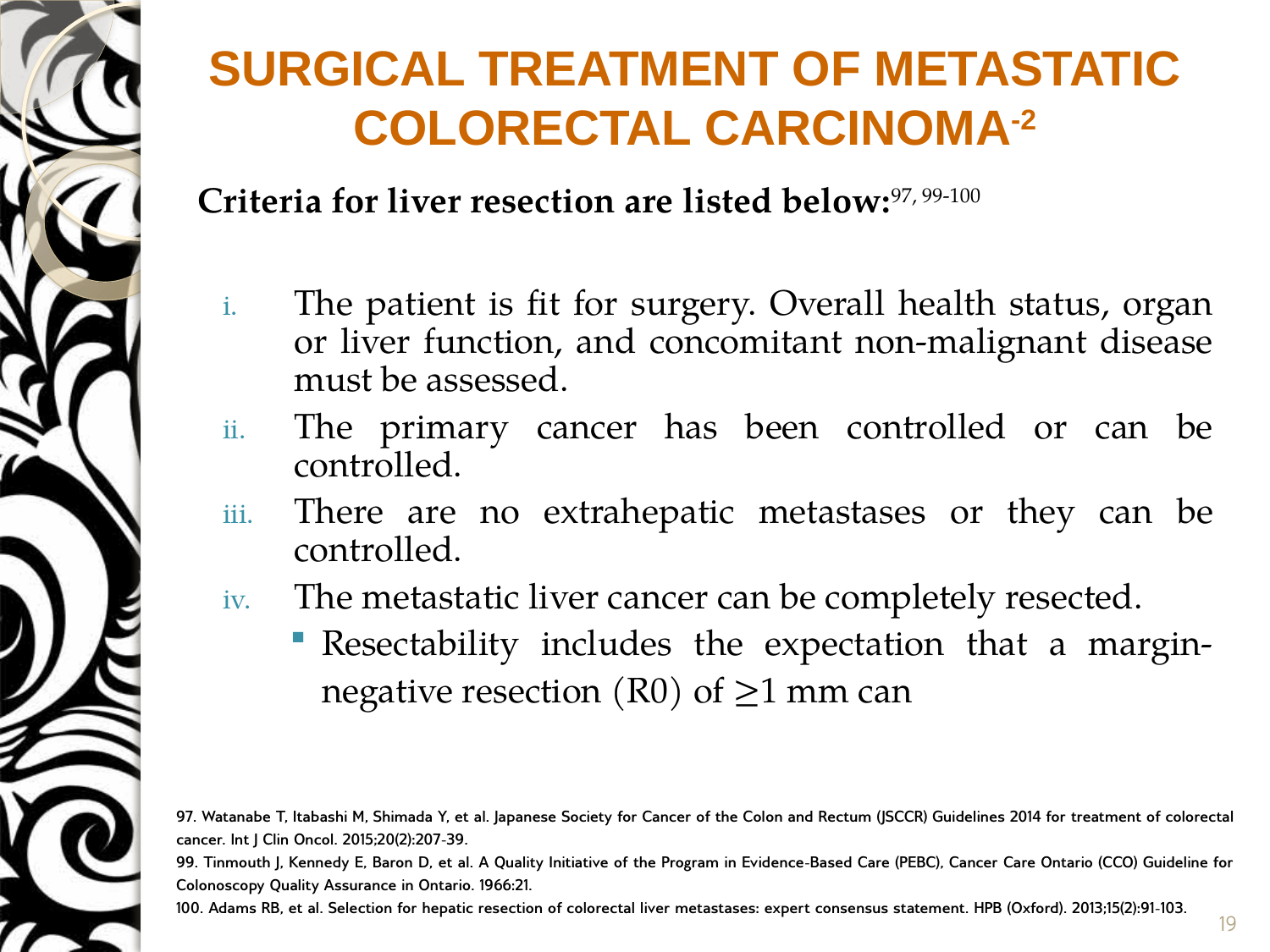

SURGICAL TREATMENT OF METASTATIC COLORECTAL CARCINOMA-2
Criteria for liver resection are listed below:97, 99-100

The patient is fit for surgery. Overall health status, organ or liver function, and concomitant non-malignant disease must be assessed.
The primary cancer has been controlled or can be controlled.
There are no extrahepatic metastases or they can be controlled.
The metastatic liver cancer can be completely resected.
Resectability includes the expectation that a margin-negative resection (R0) of ≥1 mm can be achieved.
97. Watanabe T, Itabashi M, Shimada Y, et al. Japanese Society for Cancer of the Colon and Rectum (JSCCR) Guidelines 2014 for treatment of colorectal cancer. Int J Clin Oncol. 2015;20(2):207-39.
99. Tinmouth J, Kennedy E, Baron D, et al. A Quality Initiative of the Program in Evidence-Based Care (PEBC), Cancer Care Ontario (CCO) Guideline for Colonoscopy Quality Assurance in Ontario. 1966:21.
100. Adams RB, et al. Selection for hepatic resection of colorectal liver metastases: expert consensus statement. HPB (Oxford). 2013;15(2):91-103.
19